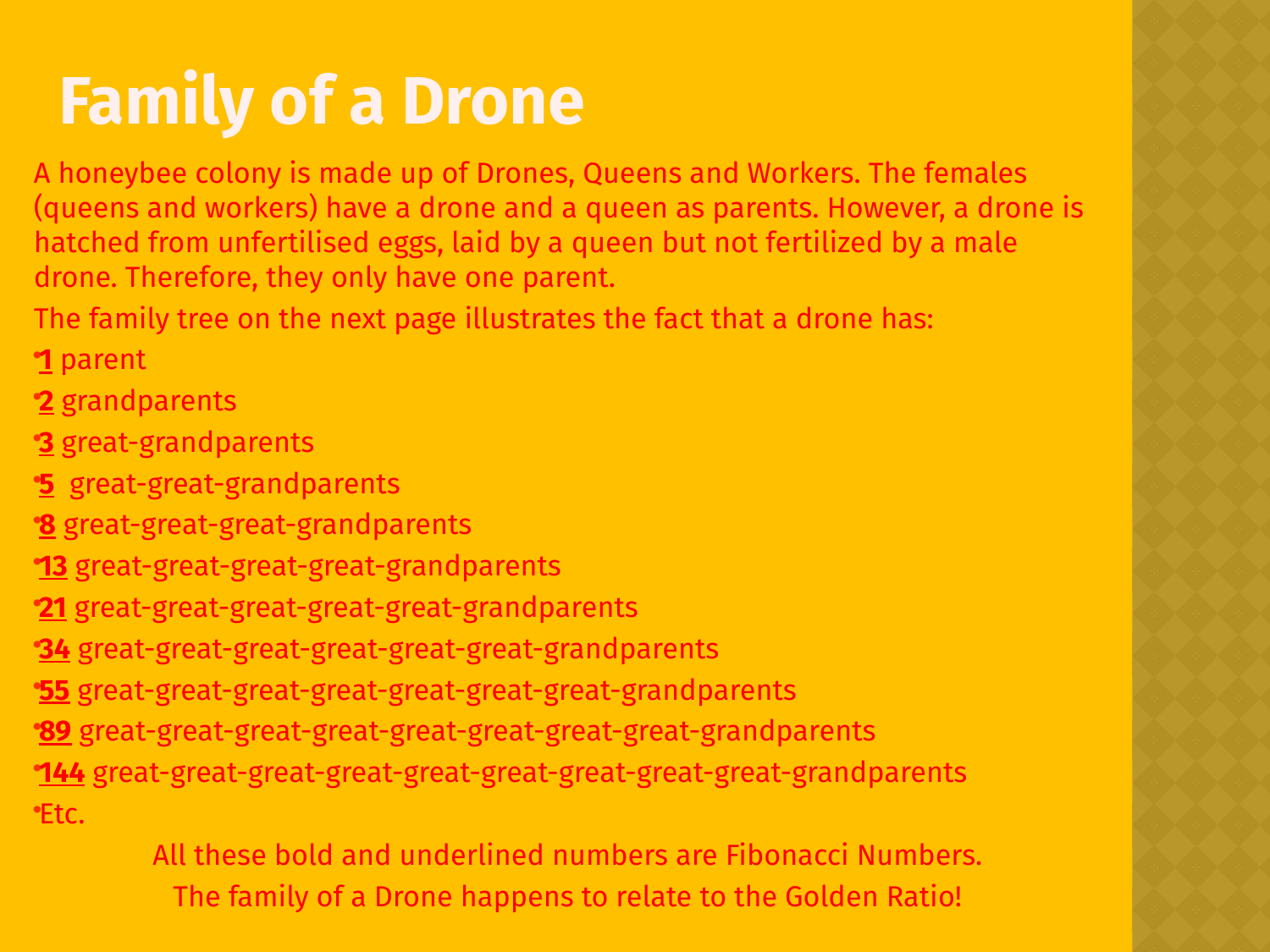

# Family of a Drone
A honeybee colony is made up of Drones, Queens and Workers. The females (queens and workers) have a drone and a queen as parents. However, a drone is hatched from unfertilised eggs, laid by a queen but not fertilized by a male drone. Therefore, they only have one parent.
The family tree on the next page illustrates the fact that a drone has:
1 parent
2 grandparents
3 great-grandparents
5  great-great-grandparents
8 great-great-great-grandparents
13 great-great-great-great-grandparents
21 great-great-great-great-great-grandparents
34 great-great-great-great-great-great-grandparents
55 great-great-great-great-great-great-great-grandparents
89 great-great-great-great-great-great-great-great-grandparents
144 great-great-great-great-great-great-great-great-great-grandparents
Etc.
All these bold and underlined numbers are Fibonacci Numbers.
The family of a Drone happens to relate to the Golden Ratio!